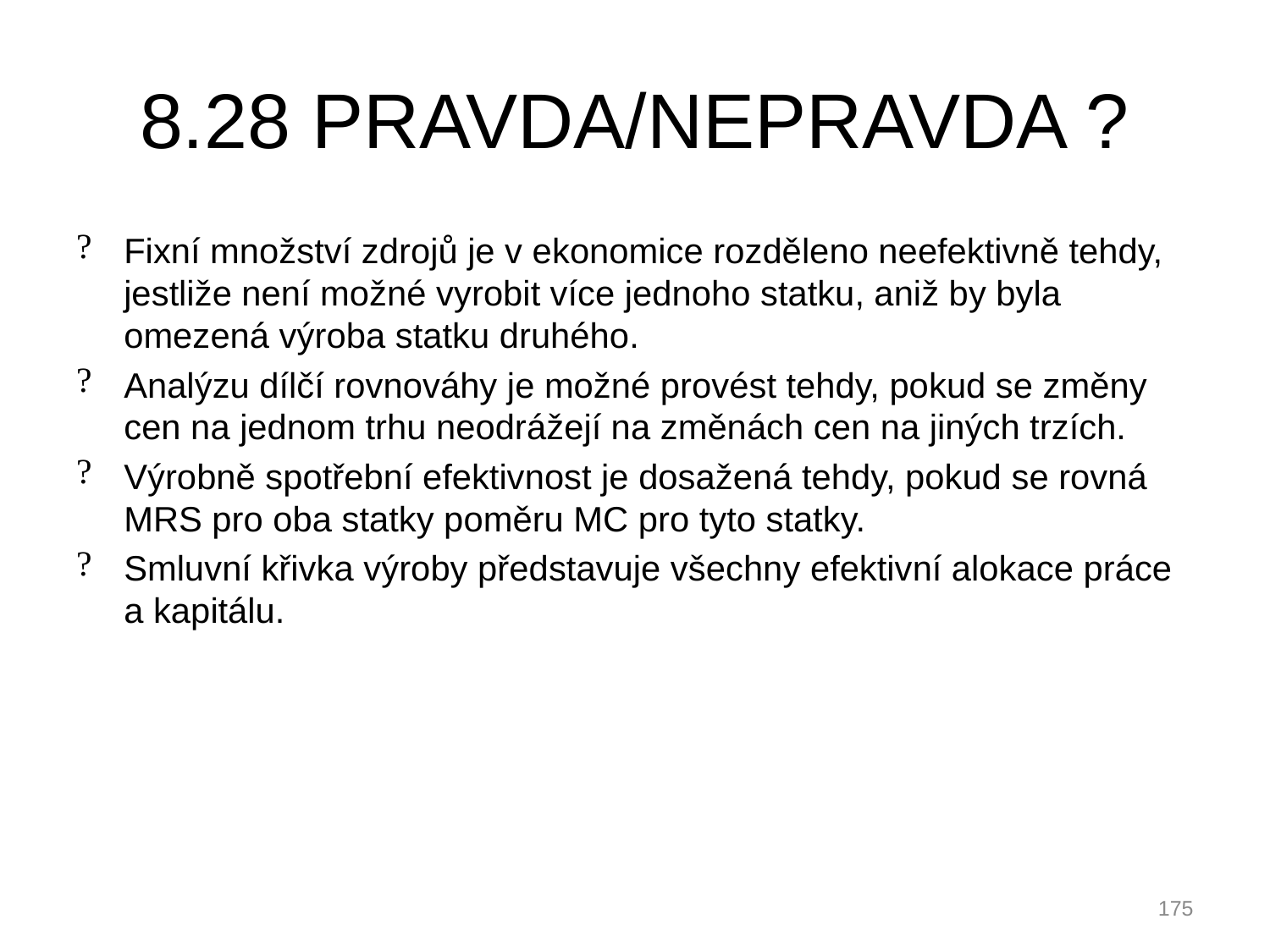

# 8.28 PRAVDA/NEPRAVDA ?
Fixní množství zdrojů je v ekonomice rozděleno neefektivně tehdy, jestliže není možné vyrobit více jednoho statku, aniž by byla omezená výroba statku druhého.
Analýzu dílčí rovnováhy je možné provést tehdy, pokud se změny cen na jednom trhu neodrážejí na změnách cen na jiných trzích.
Výrobně spotřební efektivnost je dosažená tehdy, pokud se rovná MRS pro oba statky poměru MC pro tyto statky.
Smluvní křivka výroby představuje všechny efektivní alokace práce a kapitálu.
175